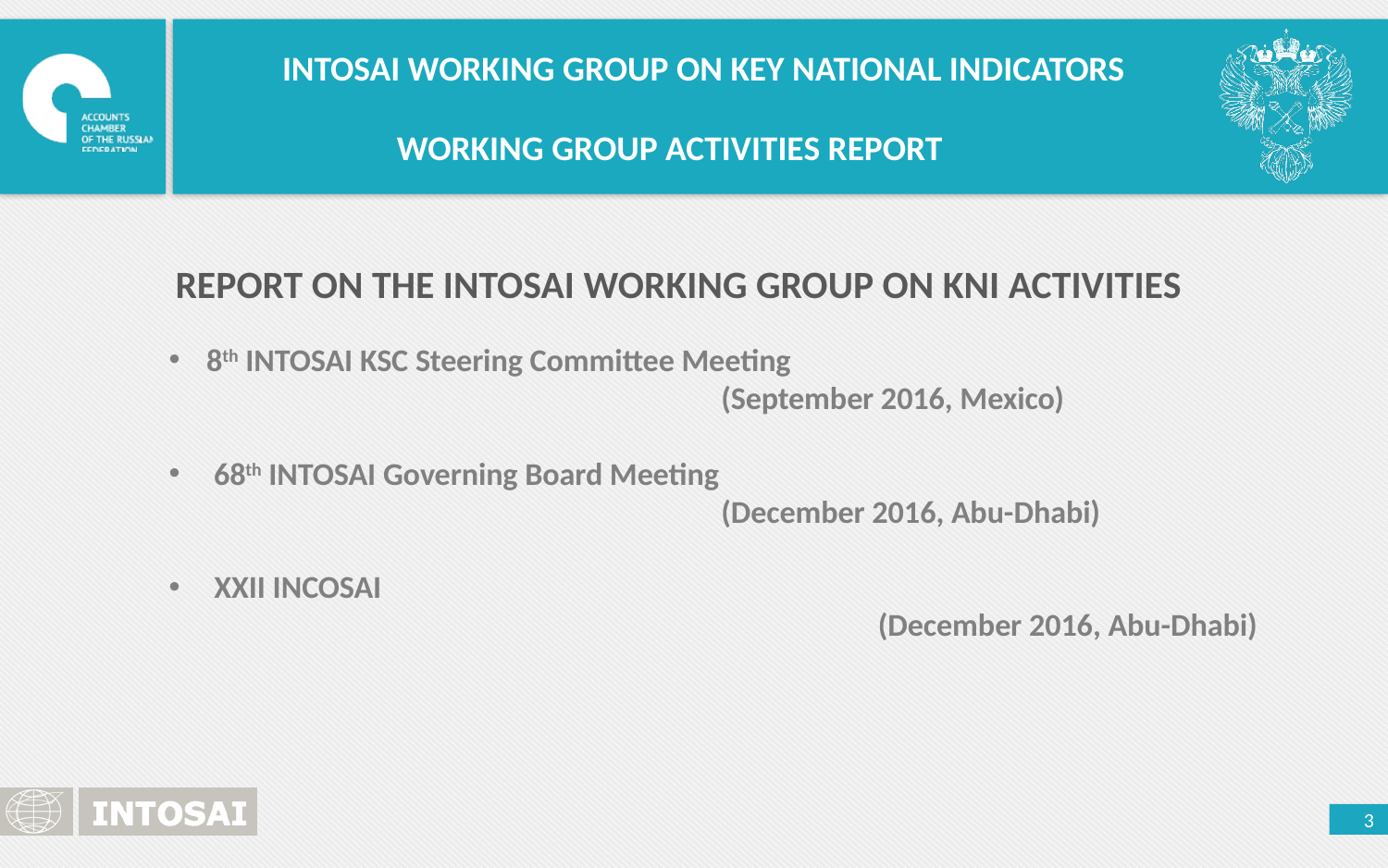

INTOSAI WORKING GROUP ON KEY NATIONAL INDICATORS
WORKING GROUP ACTIVITIES REPORT
REPORT ON THE INTOSAI WORKING GROUP ON KNI ACTIVITIES
8th INTOSAI KSC Steering Committee Meeting
                                                                             (September 2016, Mexico)

 68th INTOSAI Governing Board Meeting
                                                                             (December 2016, Abu-Dhabi)

XXII INCOSAI
(December 2016, Abu-Dhabi)